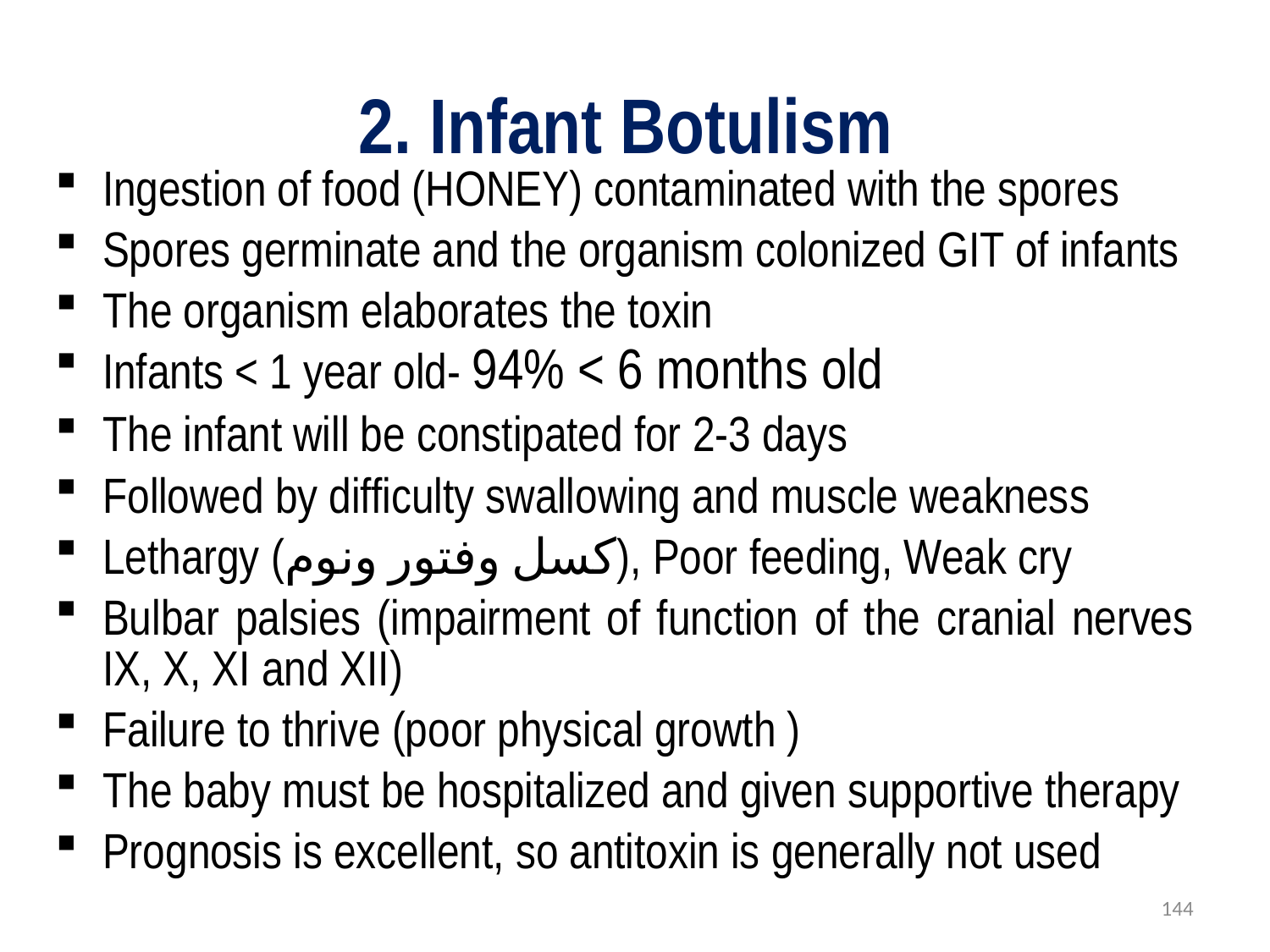

# 2. Infant Botulism
Ingestion of food (HONEY) contaminated with the spores
Spores germinate and the organism colonized GIT of infants
The organism elaborates the toxin
Infants < 1 year old- 94% < 6 months old
The infant will be constipated for 2-3 days
Followed by difficulty swallowing and muscle weakness
Lethargy (كسل وفتور ونوم), Poor feeding, Weak cry
Bulbar palsies (impairment of function of the cranial nerves IX, X, XI and XII)
Failure to thrive (poor physical growth )
The baby must be hospitalized and given supportive therapy
Prognosis is excellent, so antitoxin is generally not used

144